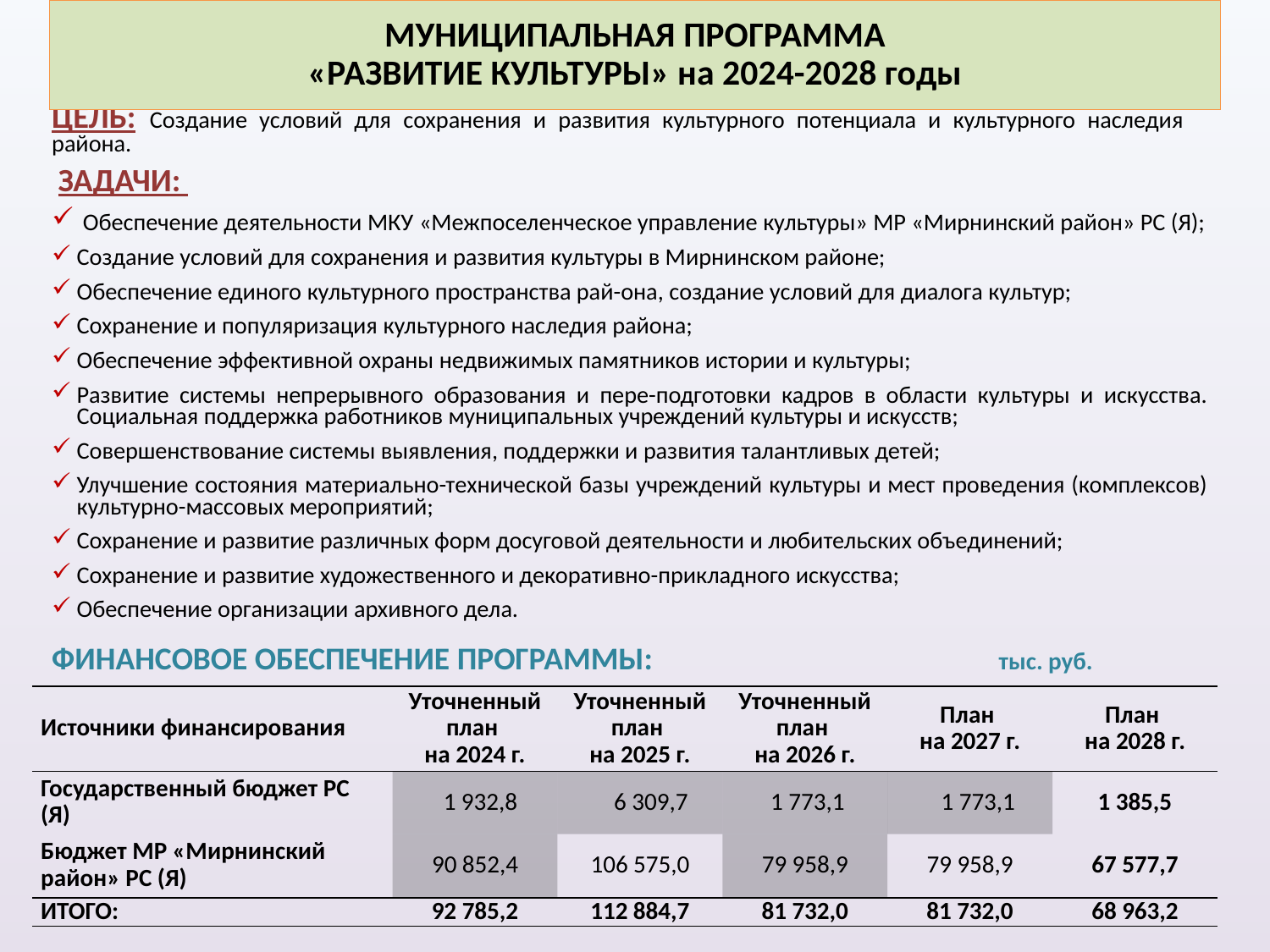

# МУНИЦИПАЛЬНАЯ ПРОГРАММА «РАЗВИТИЕ КУЛЬТУРЫ» на 2024-2028 годы
ЦЕЛЬ: Создание условий для сохранения и развития культурного потенциала и культурного наследия   района.
 ЗАДАЧИ:
 Обеспечение деятельности МКУ «Межпоселенческое управление культуры» МР «Мирнинский район» РС (Я);
Создание условий для сохранения и развития культуры в Мирнинском районе;
Обеспечение единого культурного пространства рай-она, создание условий для диалога культур;
Сохранение и популяризация культурного наследия района;
Обеспечение эффективной охраны недвижимых памятников истории и культуры;
Развитие системы непрерывного образования и пере-подготовки кадров в области культуры и искусства. Социальная поддержка работников муниципальных учреждений культуры и искусств;
Совершенствование системы выявления, поддержки и развития талантливых детей;
Улучшение состояния материально-технической базы учреждений культуры и мест проведения (комплексов) культурно-массовых мероприятий;
Сохранение и развитие различных форм досуговой деятельности и любительских объединений;
Сохранение и развитие художественного и декоративно-прикладного искусства;
Обеспечение организации архивного дела.
ФИНАНСОВОЕ ОБЕСПЕЧЕНИЕ ПРОГРАММЫ:                                                тыс. руб.

| Источники финансирования | Уточненный план на 2024 г. | Уточненный план на 2025 г. | Уточненный план на 2026 г. | План на 2027 г. | План на 2028 г. |
| --- | --- | --- | --- | --- | --- |
| Государственный бюджет РС (Я) | 1 932,8 | 6 309,7 | 1 773,1 | 1 773,1 | 1 385,5 |
| Бюджет МР «Мирнинский район» РС (Я) | 90 852,4 | 106 575,0 | 79 958,9 | 79 958,9 | 67 577,7 |
| ИТОГО: | 92 785,2 | 112 884,7 | 81 732,0 | 81 732,0 | 68 963,2 |